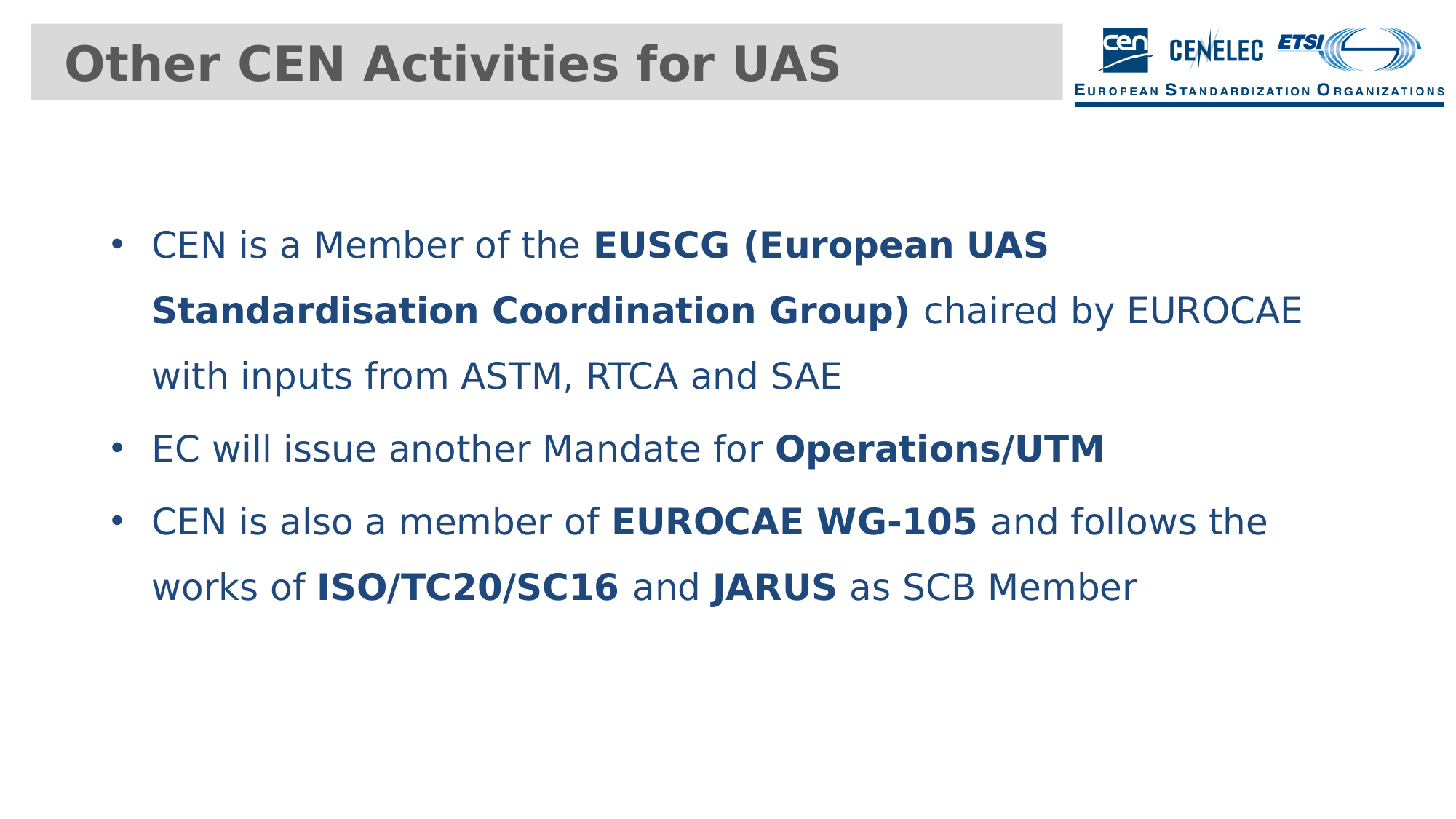

# Other CEN Activities for UAS
CEN is a Member of the EUSCG (European UAS Standardisation Coordination Group) chaired by EUROCAE with inputs from ASTM, RTCA and SAE
EC will issue another Mandate for Operations/UTM
CEN is also a member of EUROCAE WG-105 and follows the works of ISO/TC20/SC16 and JARUS as SCB Member